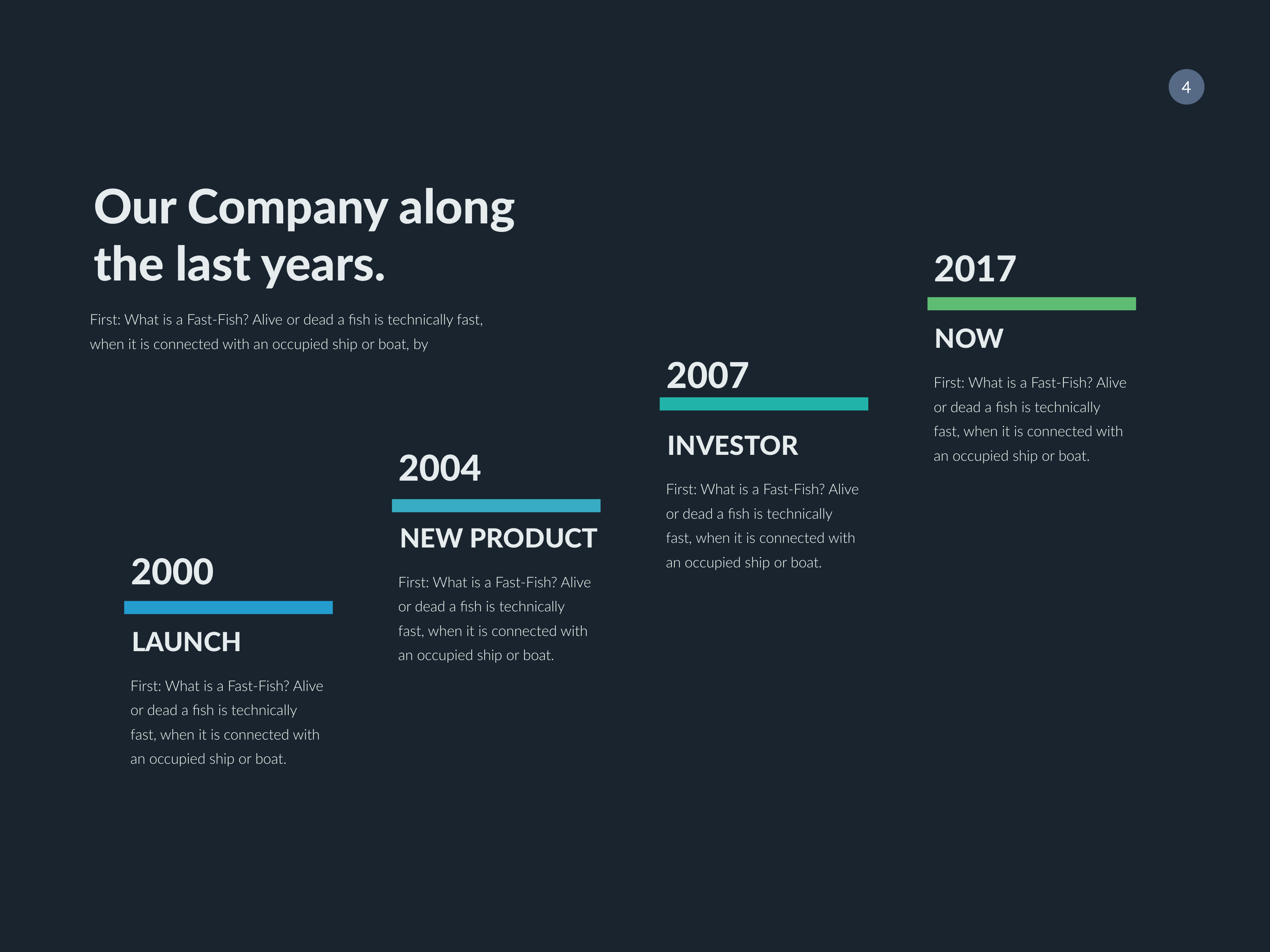

Our Company along
the last years.
2017

First: What is a Fast-Fish? Alive or dead a fish is technically fast, when it is connected with an occupied ship or boat, by
NOW
2007
First: What is a Fast-Fish? Alive or dead a fish is technically fast, when it is connected with an occupied ship or boat.

INVESTOR
2004
First: What is a Fast-Fish? Alive or dead a fish is technically fast, when it is connected with an occupied ship or boat.

NEW PRODUCT
2000
First: What is a Fast-Fish? Alive or dead a fish is technically fast, when it is connected with an occupied ship or boat.

LAUNCH
First: What is a Fast-Fish? Alive or dead a fish is technically fast, when it is connected with an occupied ship or boat.